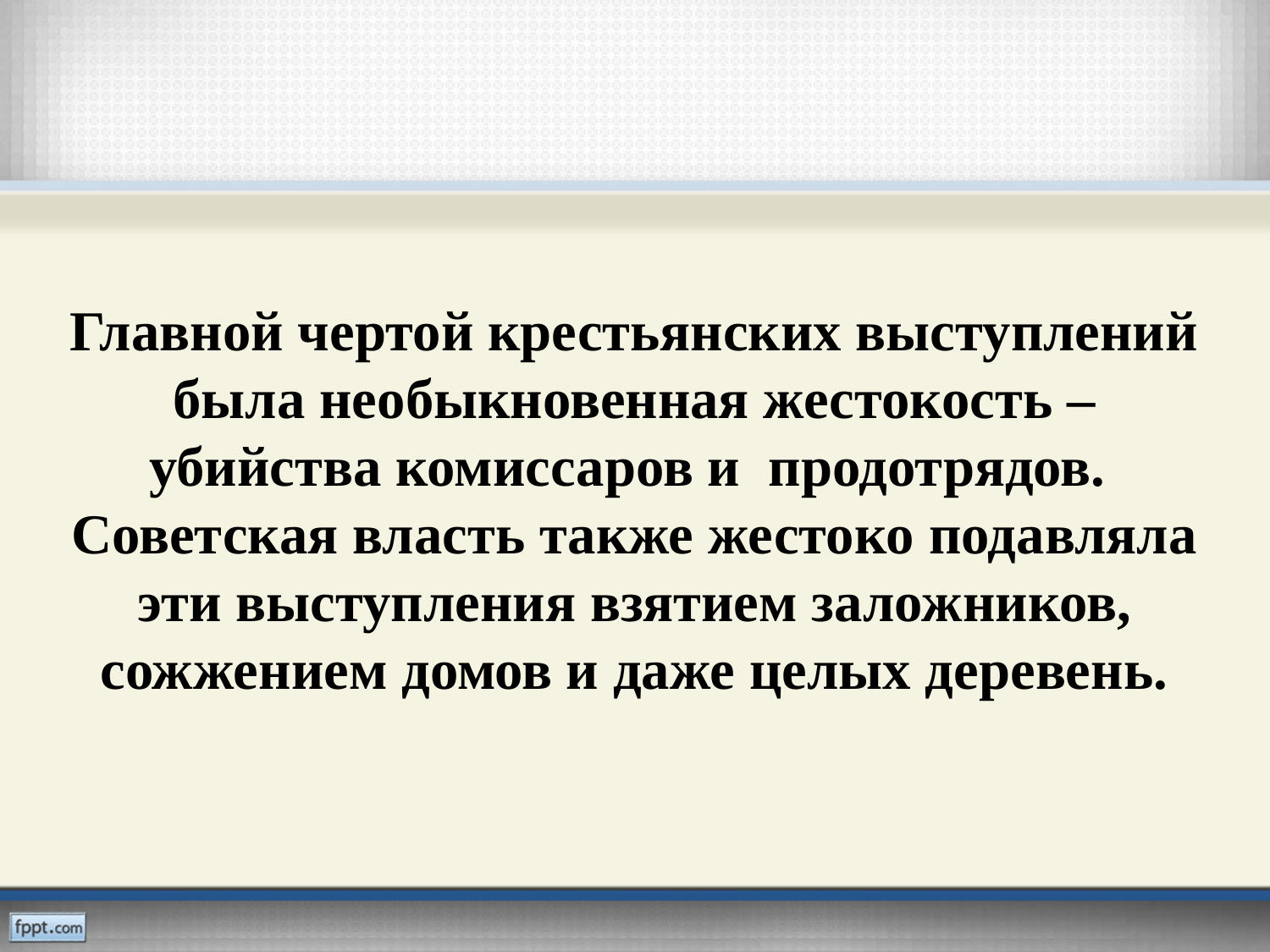

Главной чертой крестьянских выступлений была необыкновенная жестокость – убийства комиссаров и  продотрядов.
Советская власть также жестоко подавляла эти выступления взятием заложников, сожжением домов и даже целых деревень.